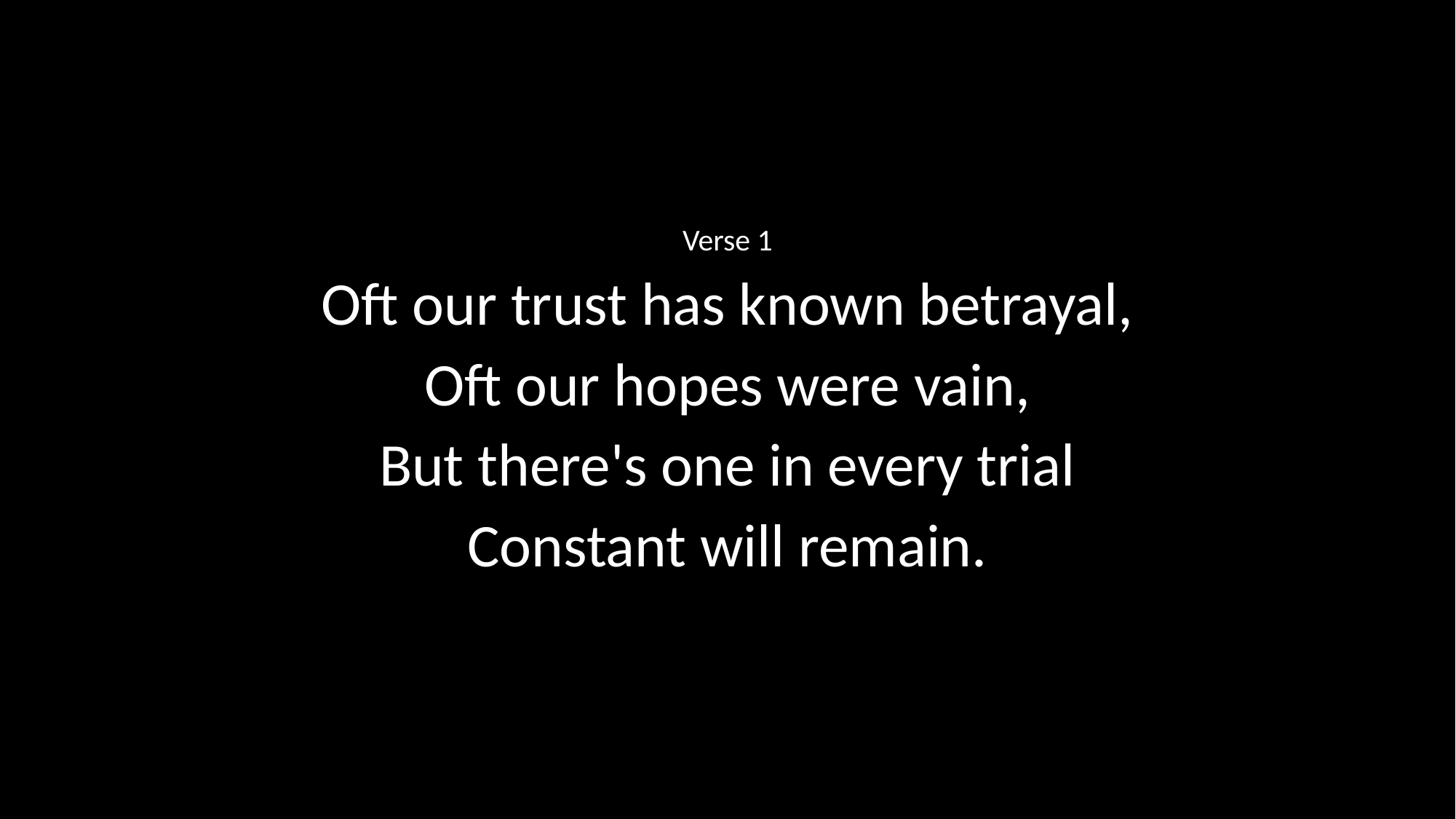

Verse 1
Oft our trust has known betrayal,
Oft our hopes were vain,
But there's one in every trial
Constant will remain.